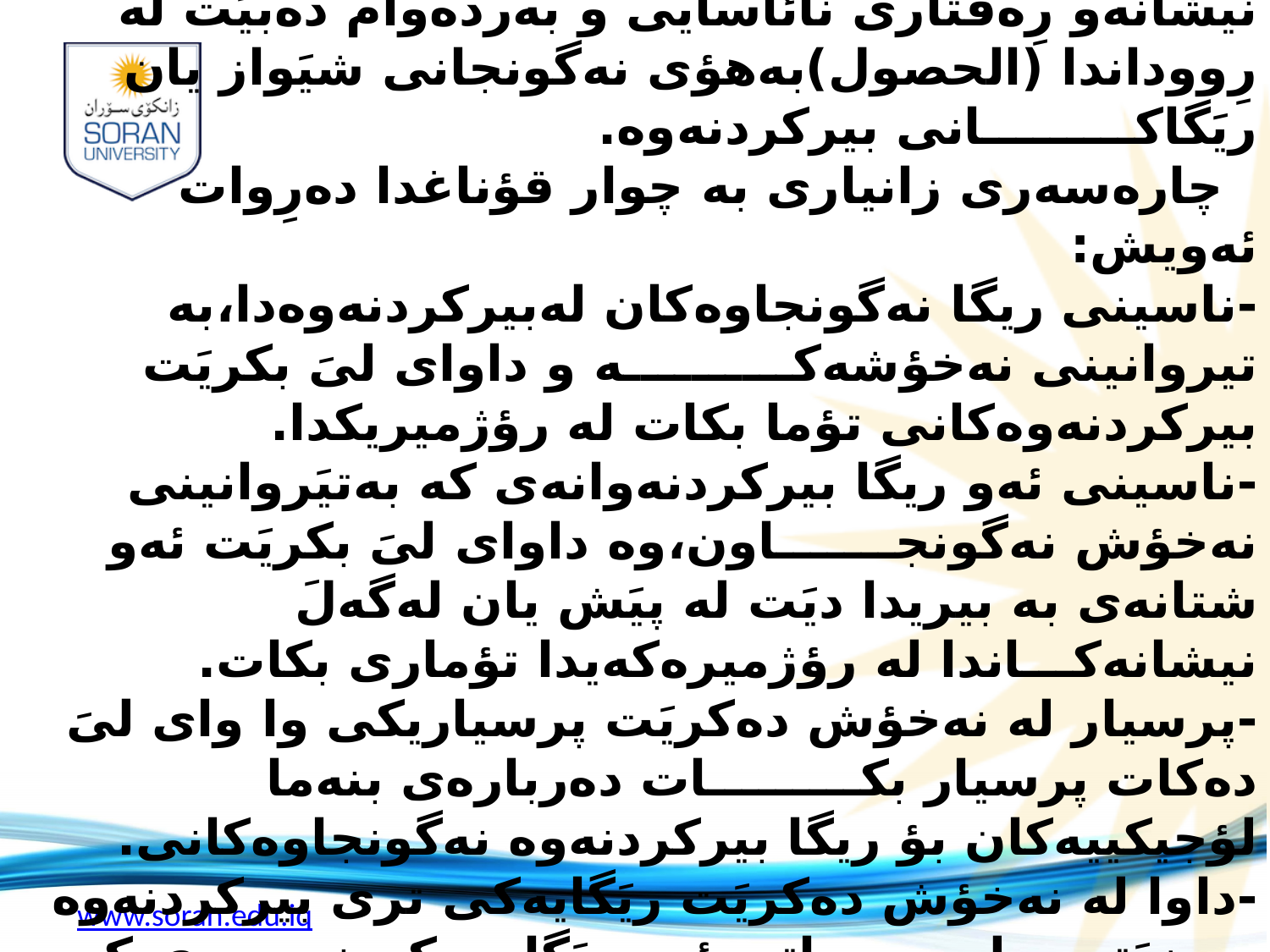

ب-چاره‌سه‌رى مه‌عريفي(العلاج المعرفي)Cognitive Therapy
   ئه‌م چاره‌سه‌ره‌ پشت ده‌به‌ستيَت به‌ هه‌نديَك نيشانه‌و رِه‌فتارى نائاسايى و به‌رده‌وام ده‌بيَت له‌ رِووداندا (الحصول)به‌هؤى نه‌گونجانى شيَواز يان ريَگاكـــــــــانى بيركردنه‌وه‌.
  چاره‌سه‌رى زانيارى به‌ چوار قؤناغدا ده‌رِوات ئه‌ويش:
-ناسينى ريگا نه‌گونجاوه‌كان له‌بيركردنه‌وه‌دا،به‌ تيروانينى نه‌خؤشه‌كــــــــــه‌ و داواى لىَ بكريَت بيركردنه‌وه‌كانى تؤما بكات له‌ رؤژميريكدا.
-ناسينى ئه‌و ريگا بيركردنه‌وانه‌ى كه‌ به‌تيَروانينى نه‌خؤش نه‌گونجـــــــاون،وه‌ داواى لىَ بكريَت ئه‌و شتانه‌ى به‌ بيريدا ديَت له‌ پيَش يان له‌گه‌لَ نيشانه‌كـــاندا له‌ رؤژميره‌كه‌يدا تؤمارى بكات.
-پرسيار له‌ نه‌خؤش ده‌كريَت پرسياريكى وا واى لىَ ده‌كات پرسيار بكـــــــــات ده‌رباره‌ى بنه‌ما لؤجيكييه‌كان بؤ ريگا بيركردنه‌وه‌ نه‌گونجاوه‌كانى.
-داوا له‌ نه‌خؤش ده‌كريَت ريَگايه‌كى ترى بيركردنه‌وه‌ بدوزيَته‌وه‌ لــــه‌ جياتى ئه‌و ريَگا بيركردنه‌وه‌يه‌ى كه‌ هه‌يه‌تى(گريقه‌ تفكيره‌)
-هاندانى نه‌خؤش بؤ هه‌لَبژاردنى ريگايه‌كى باشتر.